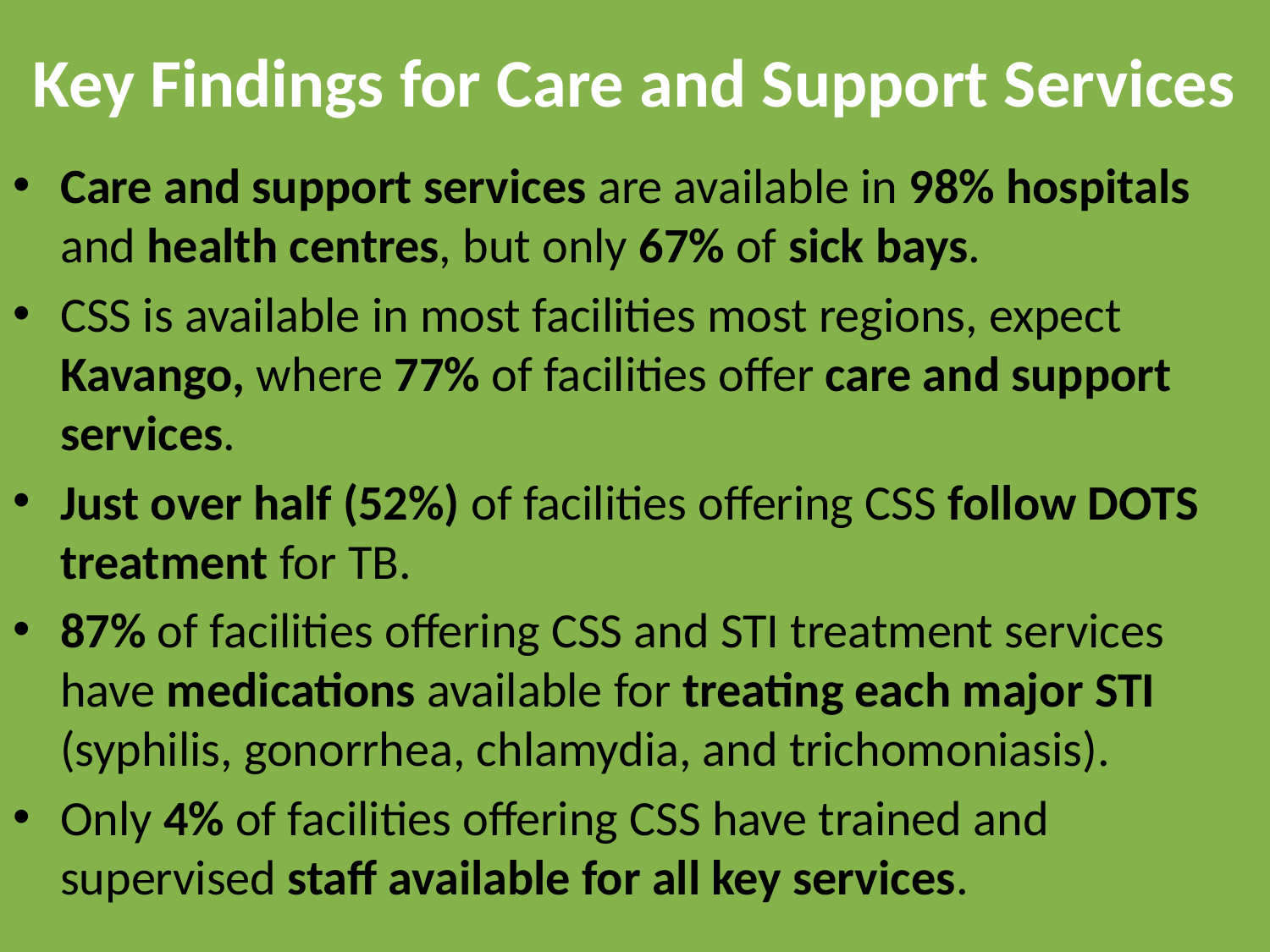

# Key Findings for Care and Support Services
Care and support services are available in 98% hospitals and health centres, but only 67% of sick bays.
CSS is available in most facilities most regions, expect Kavango, where 77% of facilities offer care and support services.
Just over half (52%) of facilities offering CSS follow DOTS treatment for TB.
87% of facilities offering CSS and STI treatment services have medications available for treating each major STI (syphilis, gonorrhea, chlamydia, and trichomoniasis).
Only 4% of facilities offering CSS have trained and supervised staff available for all key services.